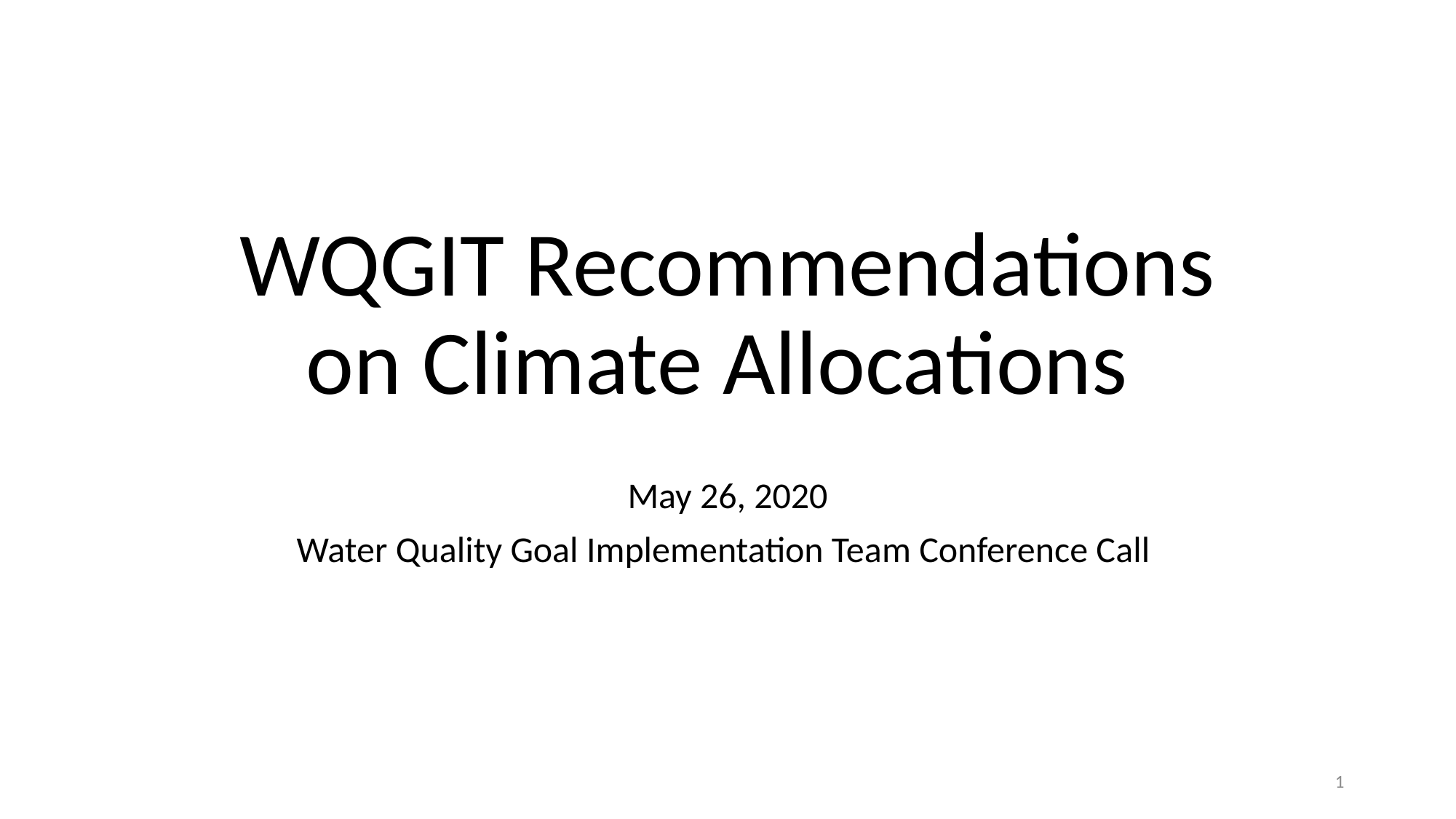

# WQGIT Recommendations on Climate Allocations
May 26, 2020
Water Quality Goal Implementation Team Conference Call
1